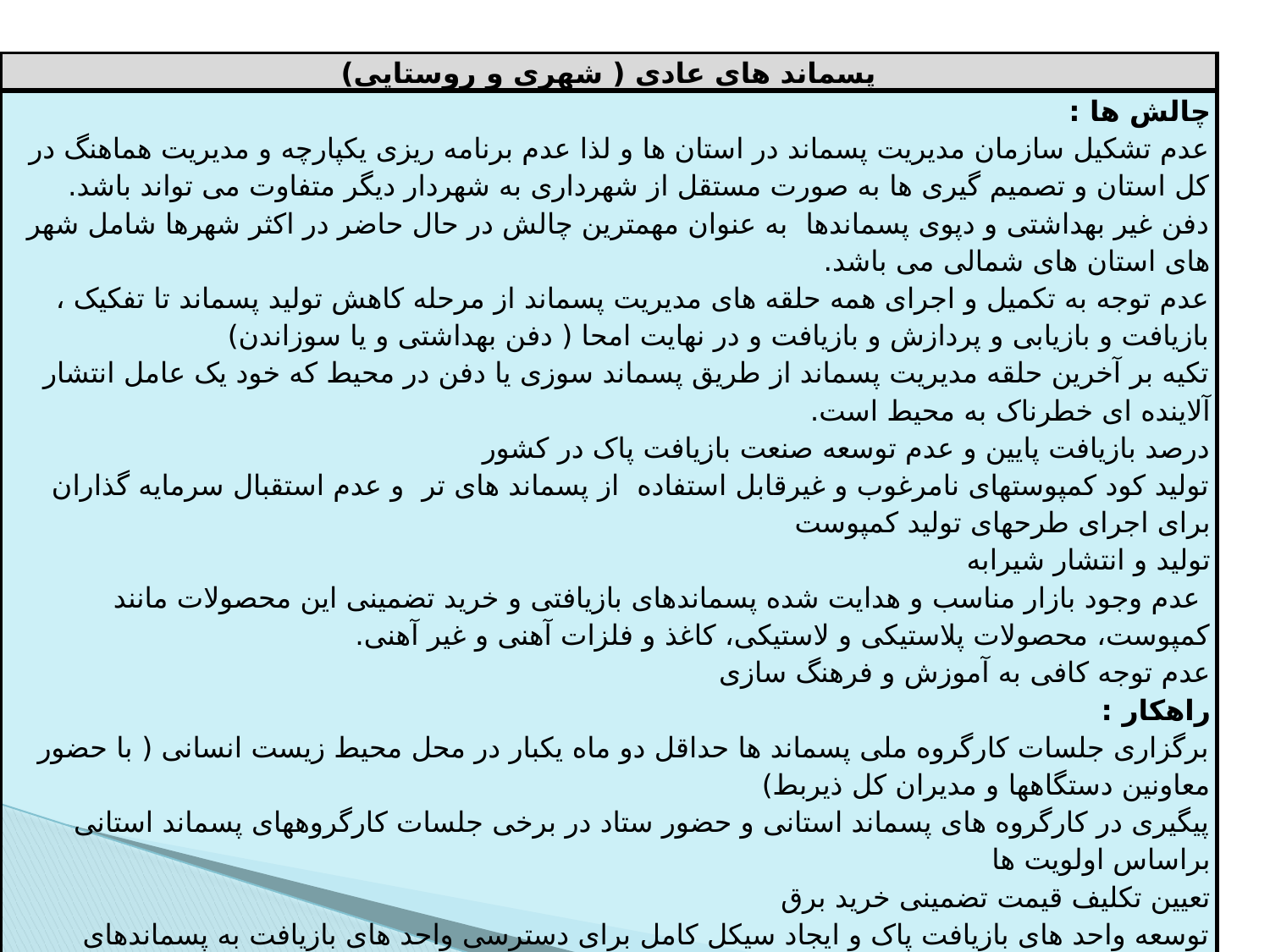

| پسماند های عادی ( شهری و روستایی) |
| --- |
| چالش ها : عدم تشکیل سازمان مدیریت پسماند در استان ها و لذا عدم برنامه ریزی یکپارچه و مدیریت هماهنگ در کل استان و تصمیم گیری ها به صورت مستقل از شهرداری به شهردار دیگر متفاوت می تواند باشد. دفن غیر بهداشتی و دپوی پسماندها به عنوان مهمترین چالش در حال حاضر در اکثر شهرها شامل شهر های استان های شمالی می باشد. عدم توجه به تکمیل و اجرای همه حلقه های مدیریت پسماند از مرحله کاهش تولید پسماند تا تفکیک ، بازیافت و بازیابی و پردازش و بازیافت و در نهایت امحا ( دفن بهداشتی و یا سوزاندن) تکیه بر آخرین حلقه مدیریت پسماند از طریق پسماند سوزی یا دفن در محیط که خود یک عامل انتشار آلاینده ای خطرناک به محیط است. درصد بازیافت پایین و عدم توسعه صنعت بازیافت پاک در کشور تولید کود کمپوستهای نامرغوب و غیرقابل استفاده از پسماند های تر و عدم استقبال سرمایه گذاران برای اجرای طرحهای تولید کمپوست تولید و انتشار شیرابه عدم وجود بازار مناسب و هدایت شده پسماندهای بازیافتی و خرید تضمینی این محصولات مانند کمپوست، محصولات پلاستیکی و لاستیکی، کاغذ و فلزات آهنی و غیر آهنی. عدم توجه کافی به آموزش و فرهنگ سازی راهکار : برگزاری جلسات کارگروه ملی پسماند ها حداقل دو ماه یکبار در محل محیط زیست انسانی ( با حضور معاونین دستگاهها و مدیران کل ذیربط) پیگیری در کارگروه های پسماند استانی و حضور ستاد در برخی جلسات کارگروههای پسماند استانی براساس اولویت ها تعیین تکلیف قیمت تضمینی خرید برق توسعه واحد های بازیافت پاک و ایجاد سیکل کامل برای دسترسی واحد های بازیافت به پسماندهای تولیدی در حو.زه شهر ها و روستاها توقف تخلیه و دپوی پسماندها در محیط های طبیعی به خصوص در شهرهای شمالی راه اندازی واحد های کمپوست در استانمهای شمالی ( پیشنهادات بصورت مشرو.ح در گزارش آورده شده ست) |